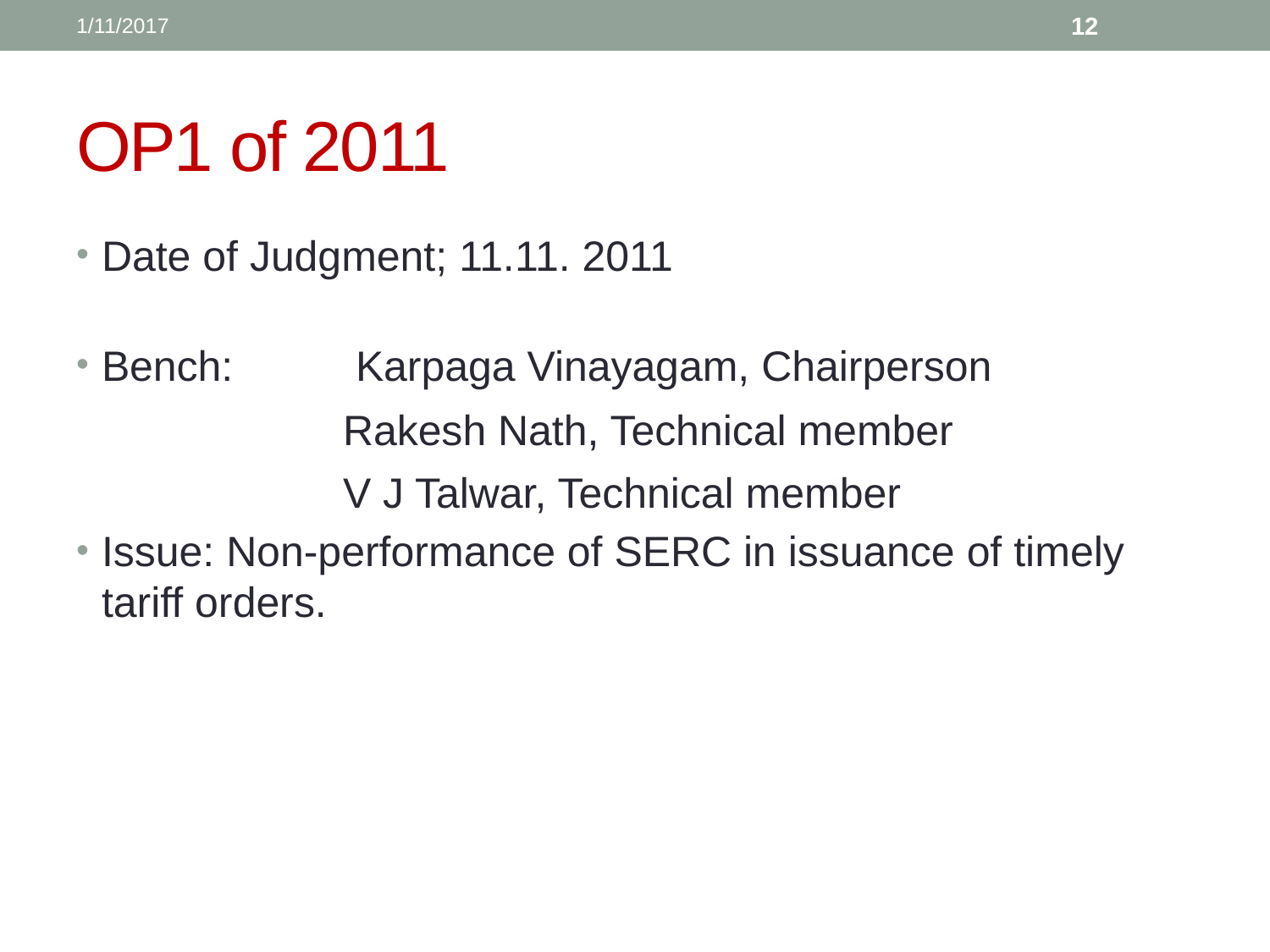

1/11/2017
12
# OP1 of 2011
Date of Judgment; 11.11. 2011

Bench: 	Karpaga Vinayagam, Chairperson
		Rakesh Nath, Technical member
		V J Talwar, Technical member
Issue: Non-performance of SERC in issuance of timely tariff orders.